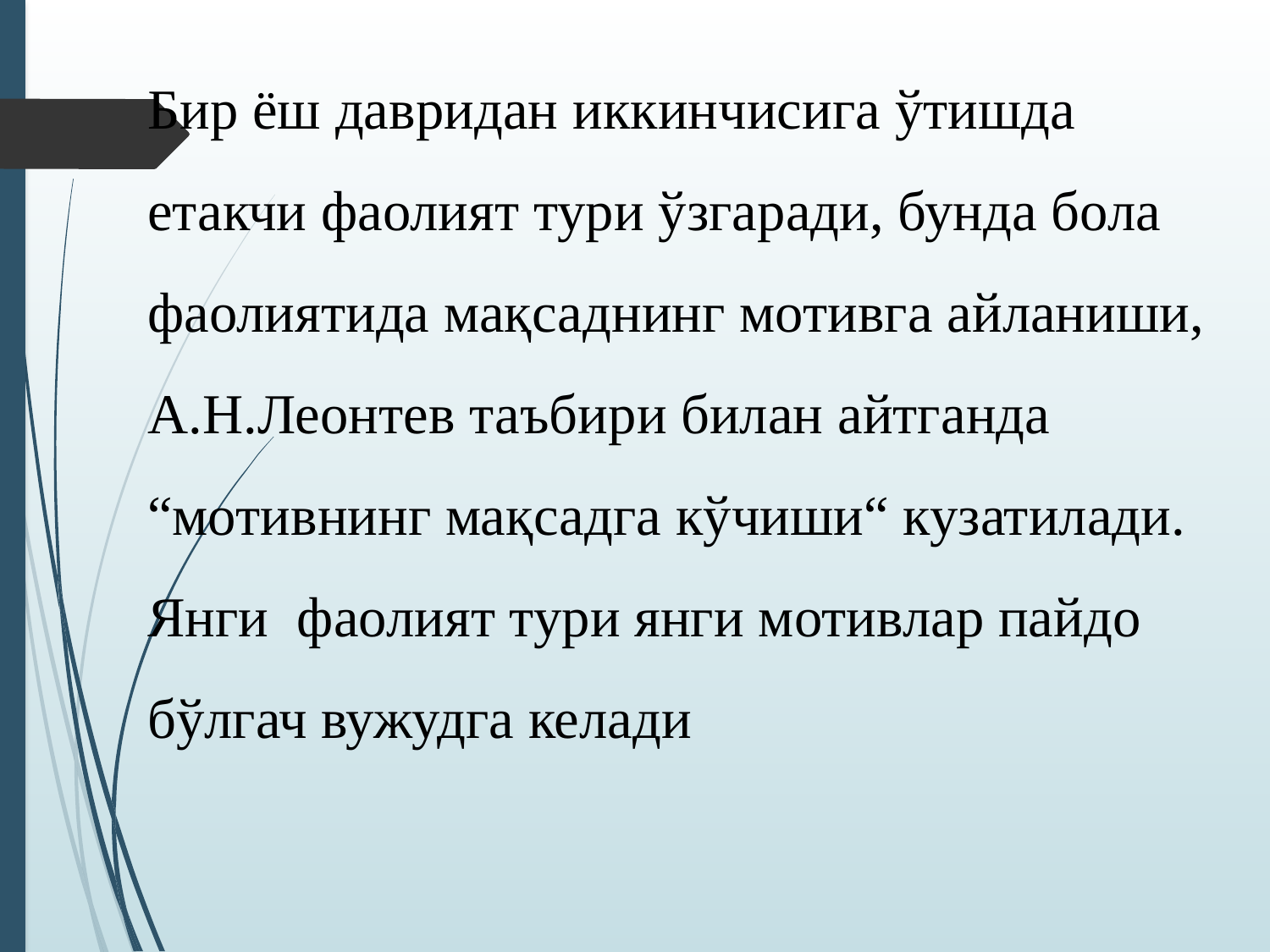

Бир ёш давридан иккинчисига ўтишда етакчи фаолият тури ўзгаради, бунда бола фаолиятида мақсаднинг мотивга айланиши,  А.Н.Леонтев таъбири билан айтганда “мотивнинг мақсадга кўчиши“ кузатилади. Янги  фаолият тури янги мотивлар пайдо бўлгач вужудга келади